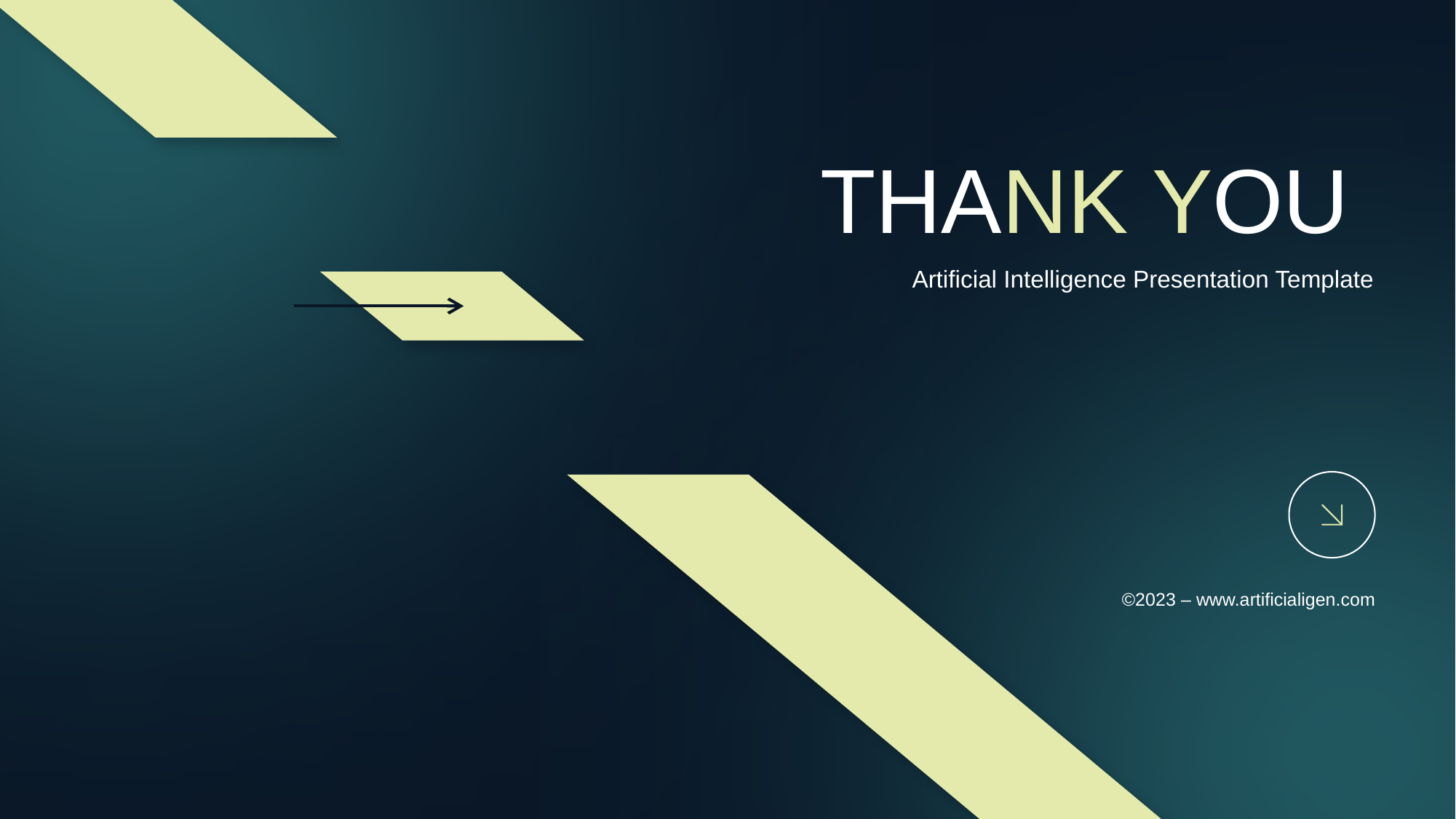

THANK YOU
Artificial Intelligence Presentation Template

©2023 – www.artificialigen.com